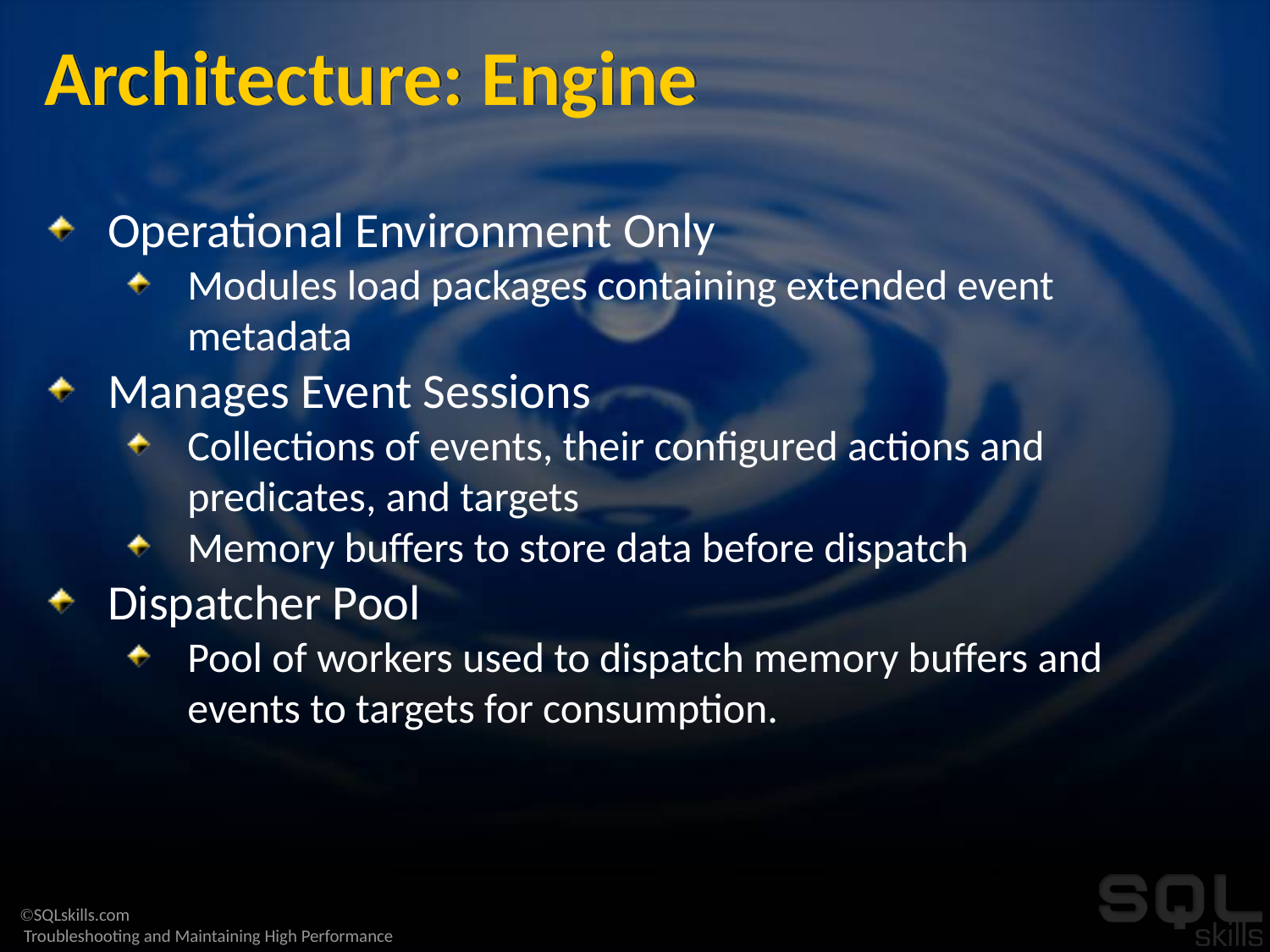

# Architecture: Engine
Operational Environment Only
Modules load packages containing extended event metadata
Manages Event Sessions
Collections of events, their configured actions and predicates, and targets
Memory buffers to store data before dispatch
Dispatcher Pool
Pool of workers used to dispatch memory buffers and events to targets for consumption.